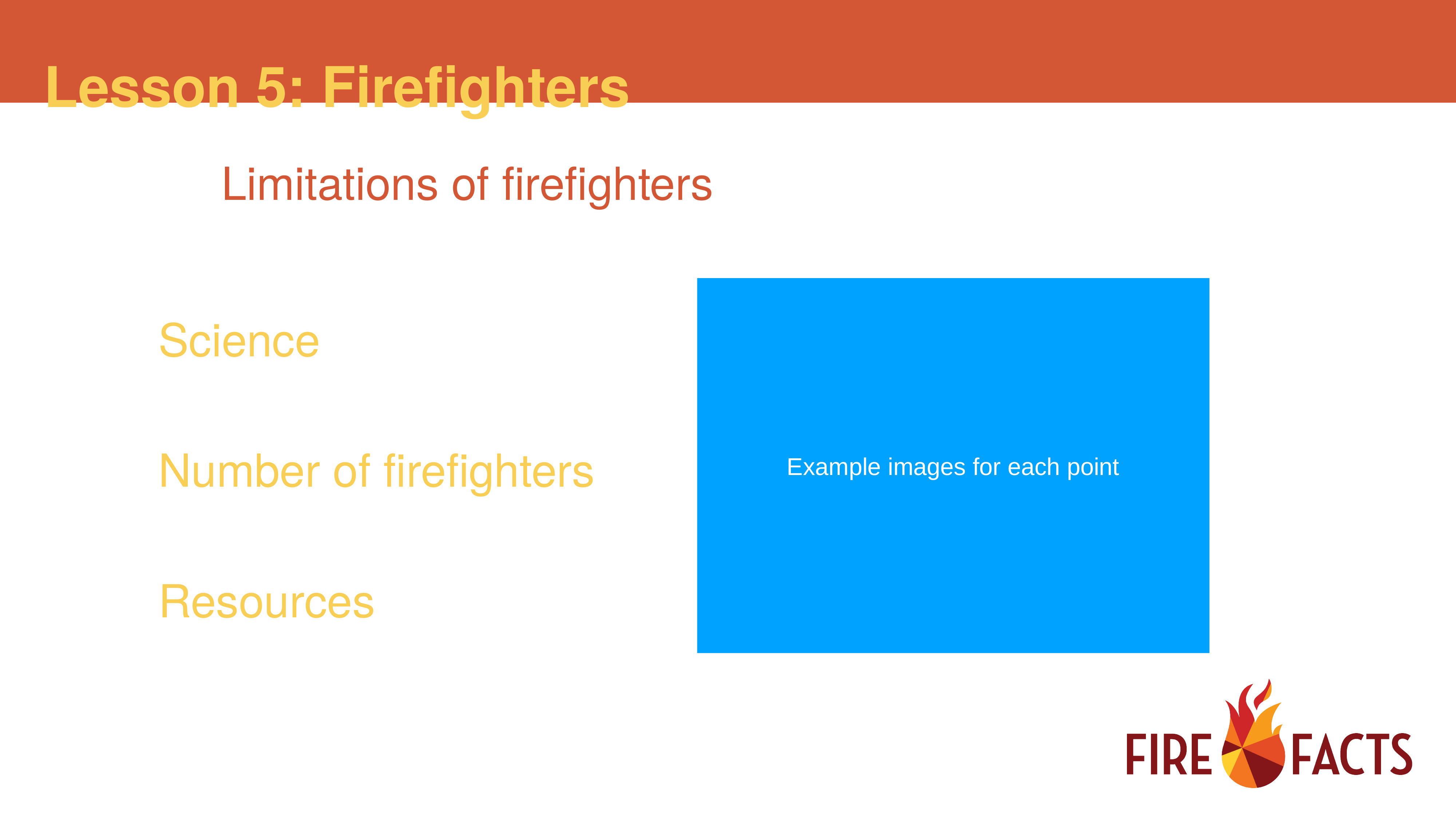

Limitations of firefighters
Science
Number of firefighters
Resources
Example images for each point